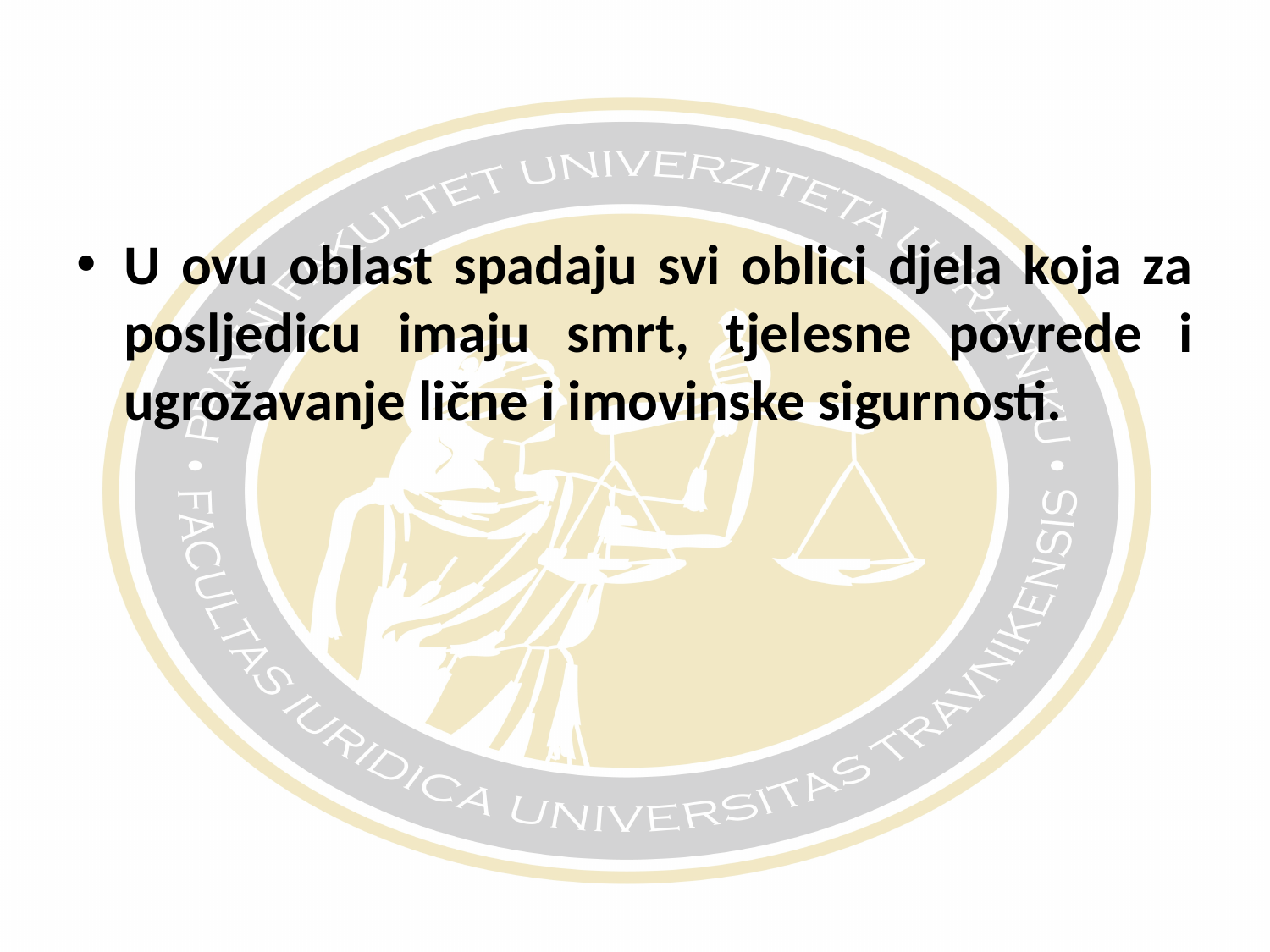

#
U ovu oblast spadaju svi oblici djela koja za posljedicu imaju smrt, tjelesne povrede i ugrožavanje lične i imovinske sigurnosti.